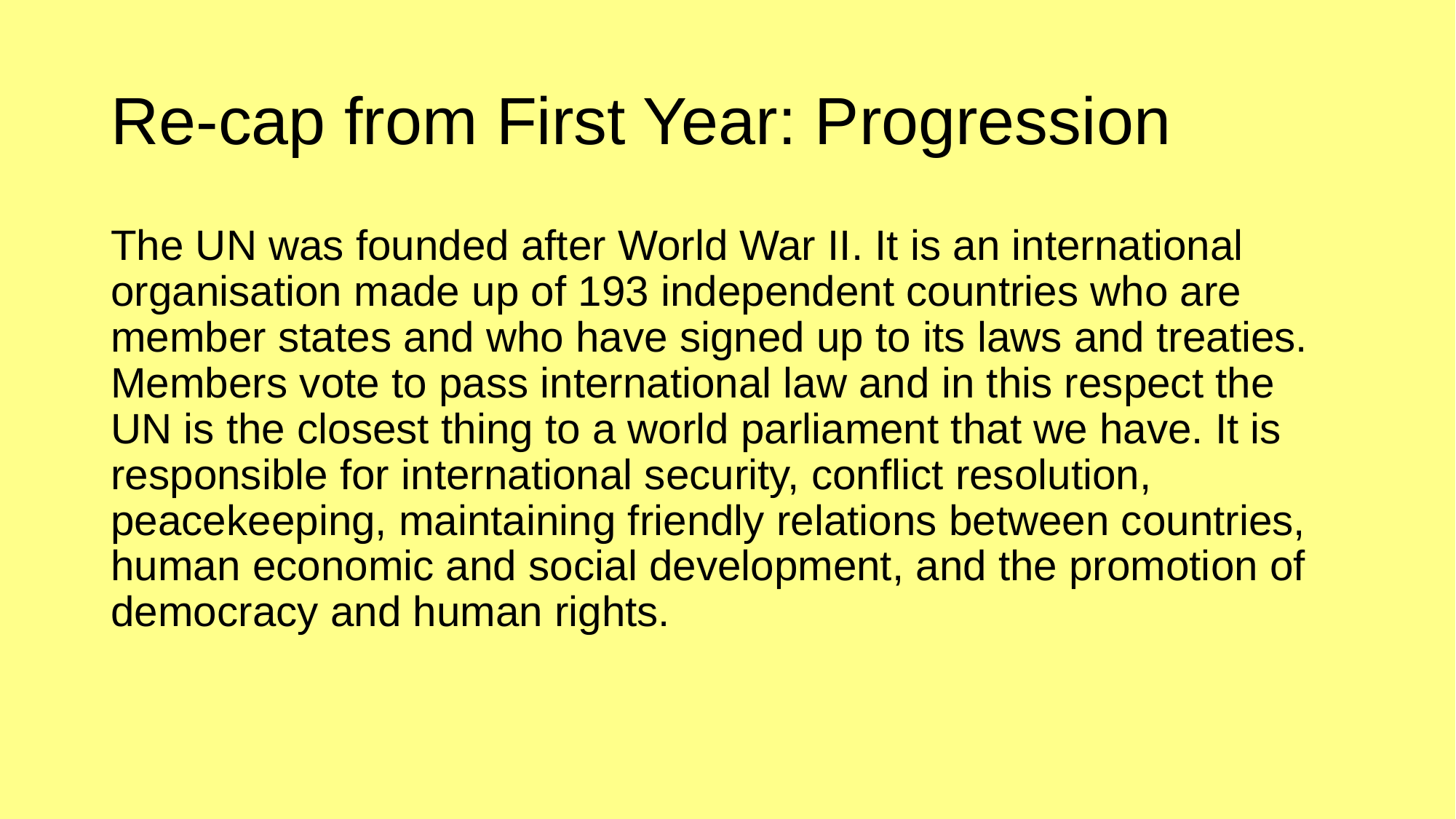

# Re-cap from First Year: Progression
The UN was founded after World War II. It is an international organisation made up of 193 independent countries who are member states and who have signed up to its laws and treaties. Members vote to pass international law and in this respect the UN is the closest thing to a world parliament that we have. It is responsible for international security, conflict resolution, peacekeeping, maintaining friendly relations between countries, human economic and social development, and the promotion of democracy and human rights.